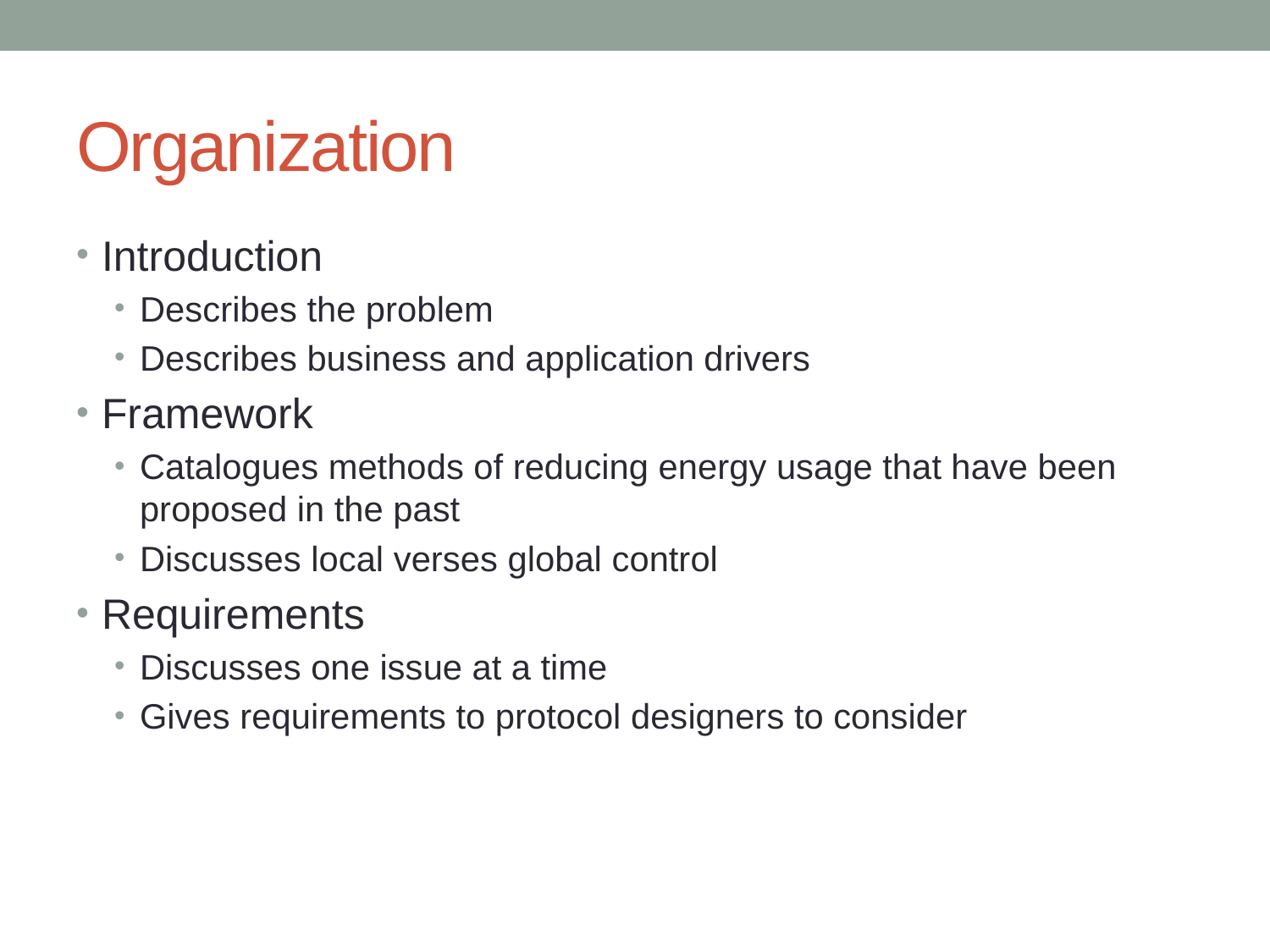

# Organization
Introduction
Describes the problem
Describes business and application drivers
Framework
Catalogues methods of reducing energy usage that have been proposed in the past
Discusses local verses global control
Requirements
Discusses one issue at a time
Gives requirements to protocol designers to consider